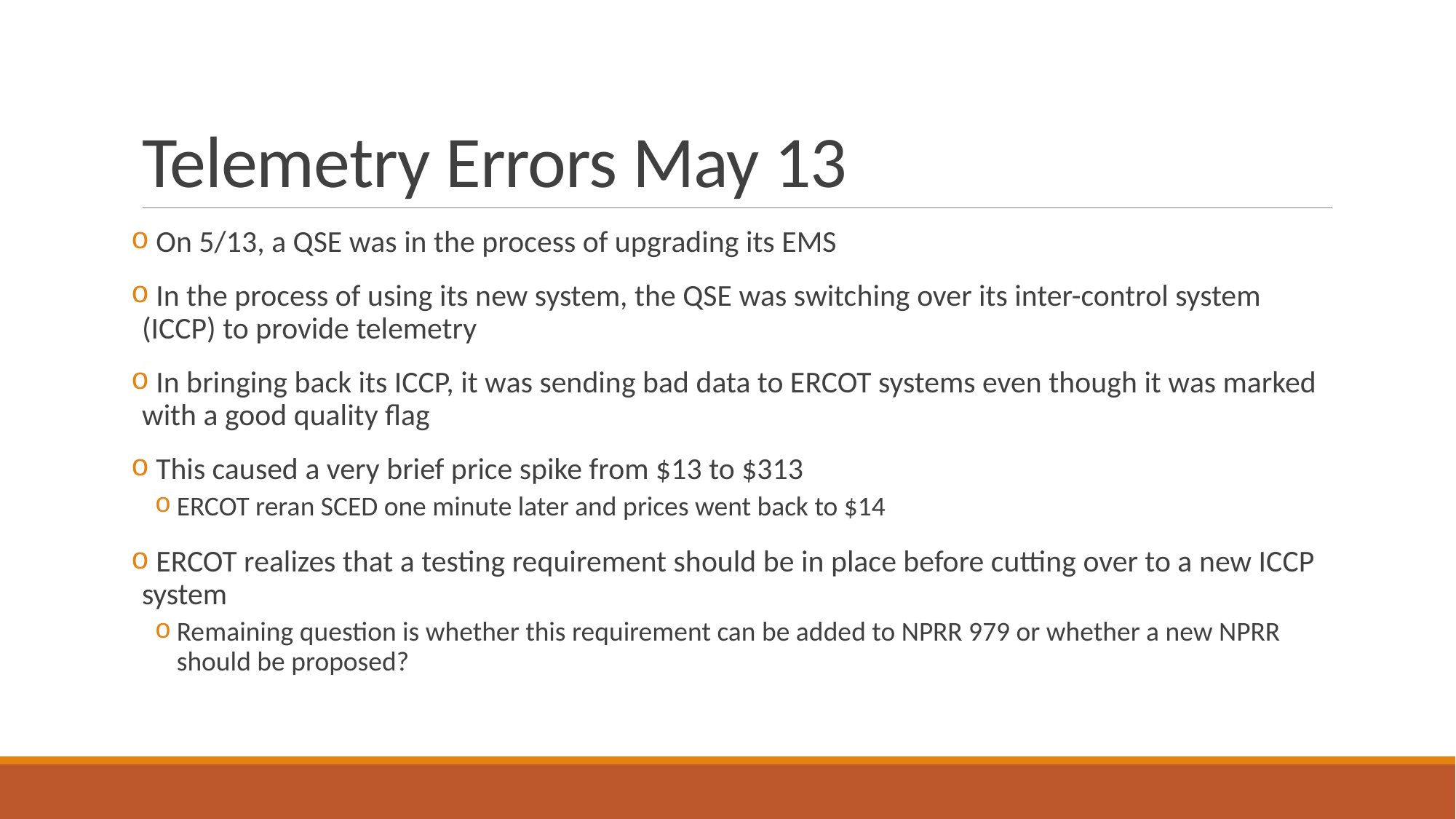

# Telemetry Errors May 13
 On 5/13, a QSE was in the process of upgrading its EMS
 In the process of using its new system, the QSE was switching over its inter-control system (ICCP) to provide telemetry
 In bringing back its ICCP, it was sending bad data to ERCOT systems even though it was marked with a good quality flag
 This caused a very brief price spike from $13 to $313
ERCOT reran SCED one minute later and prices went back to $14
 ERCOT realizes that a testing requirement should be in place before cutting over to a new ICCP system
Remaining question is whether this requirement can be added to NPRR 979 or whether a new NPRR should be proposed?